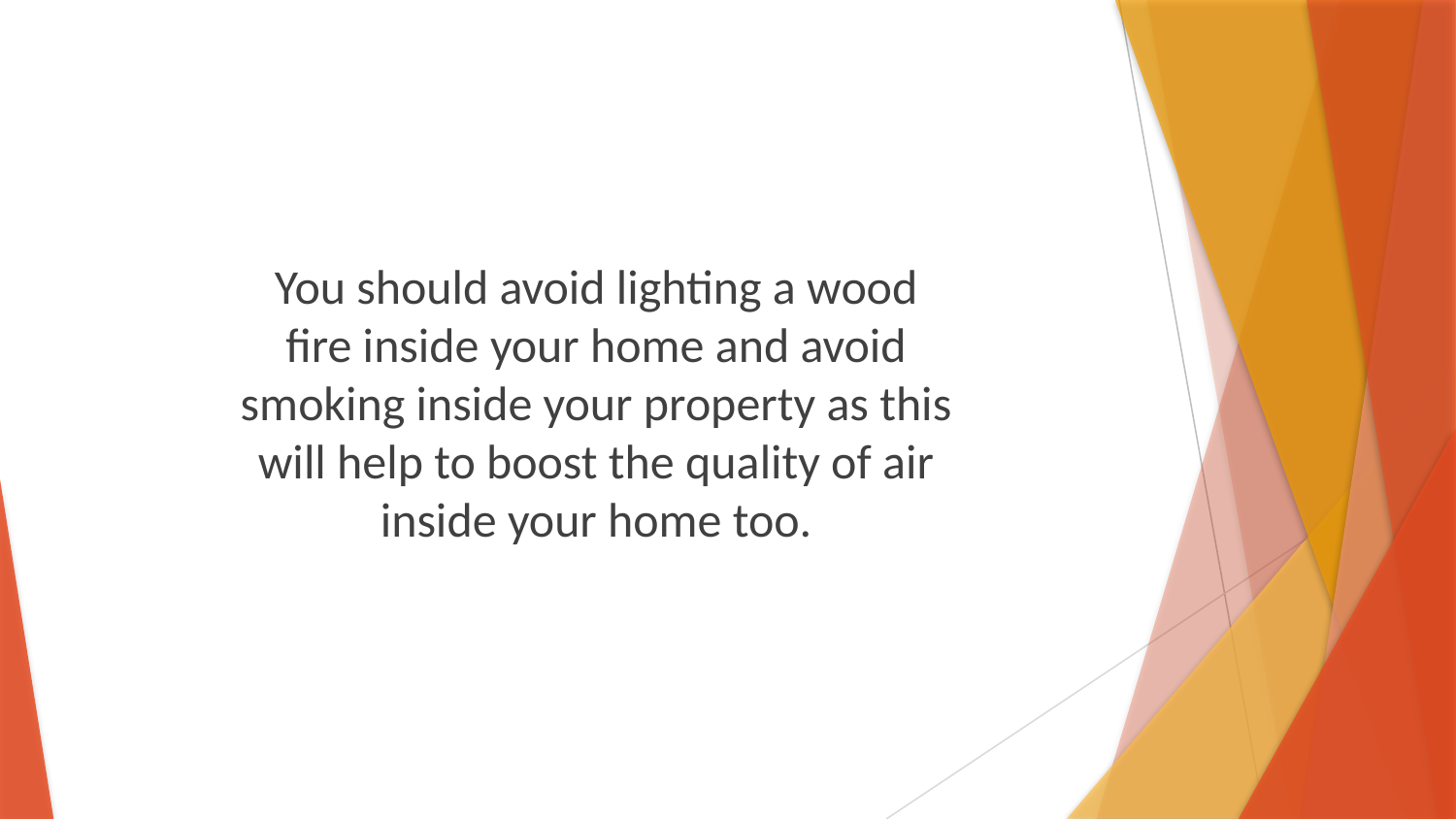

You should avoid lighting a wood fire inside your home and avoid smoking inside your property as this will help to boost the quality of air inside your home too.